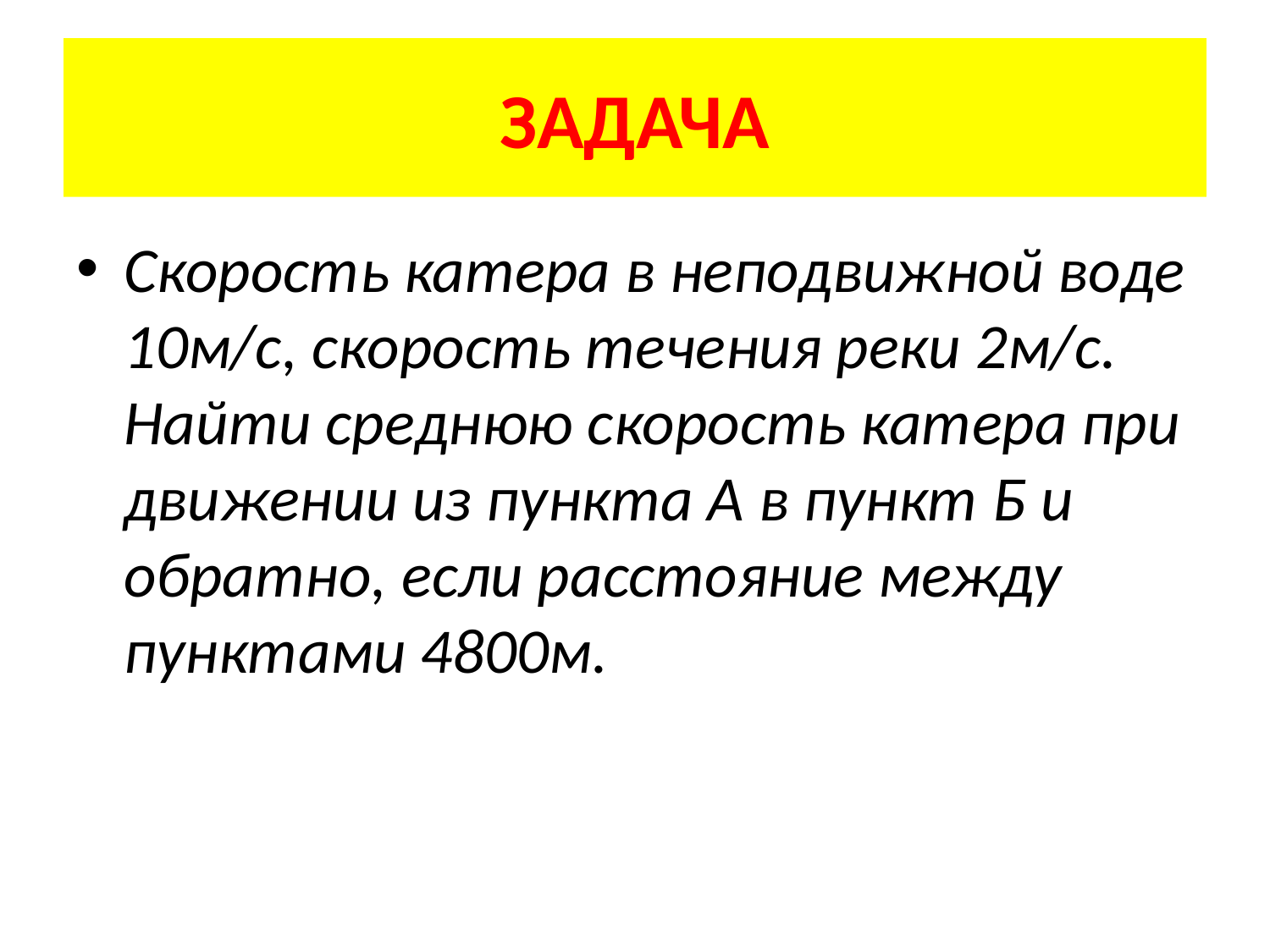

# ЗАДАЧА
Скорость катера в неподвижной воде 10м/с, скорость течения реки 2м/с. Найти среднюю скорость катера при движении из пункта А в пункт Б и обратно, если расстояние между пунктами 4800м.